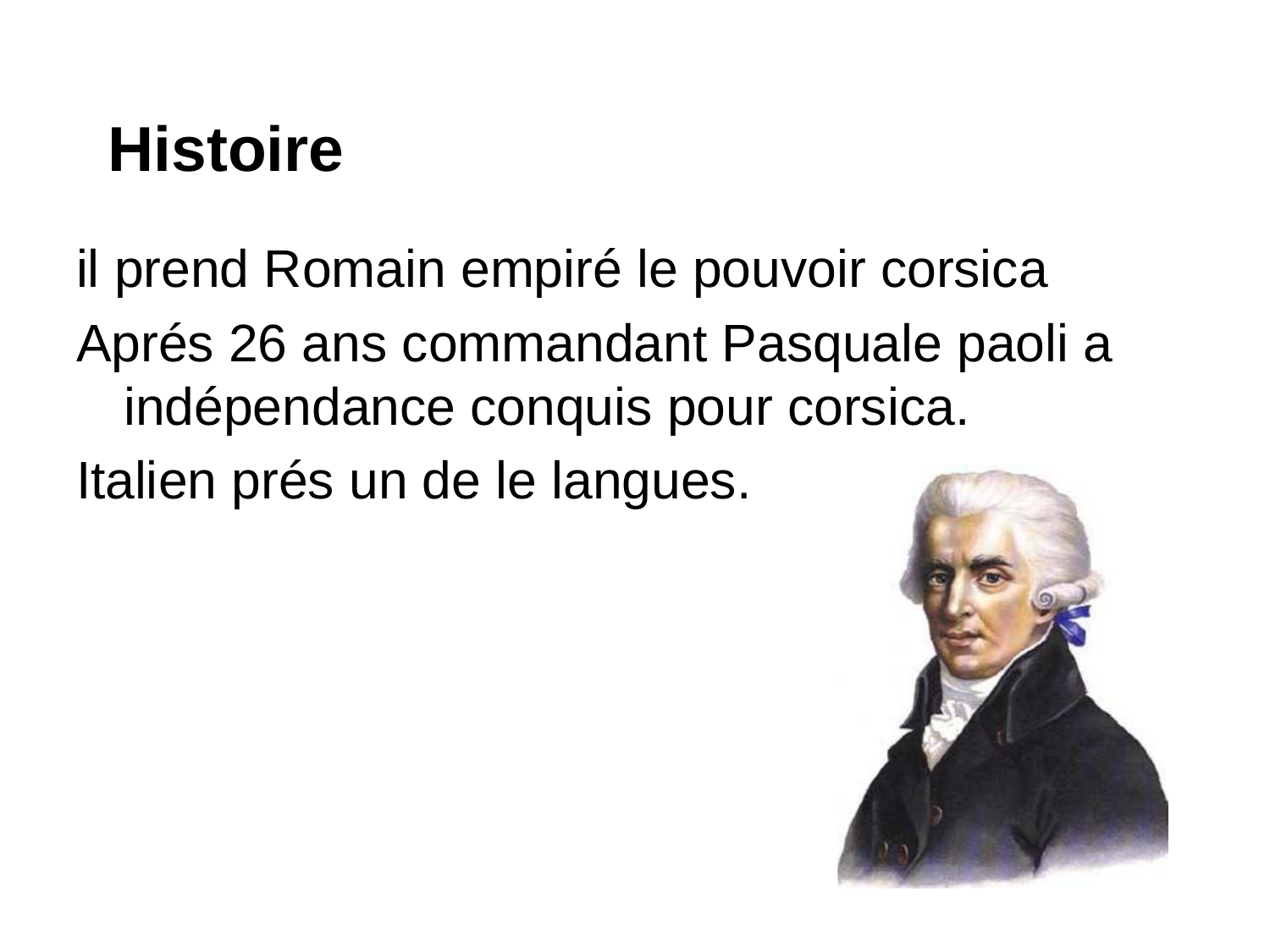

# Histoire
il prend Romain empiré le pouvoir corsica
Aprés 26 ans commandant Pasquale paoli a  indépendance conquis pour corsica.
Italien prés un de le langues.